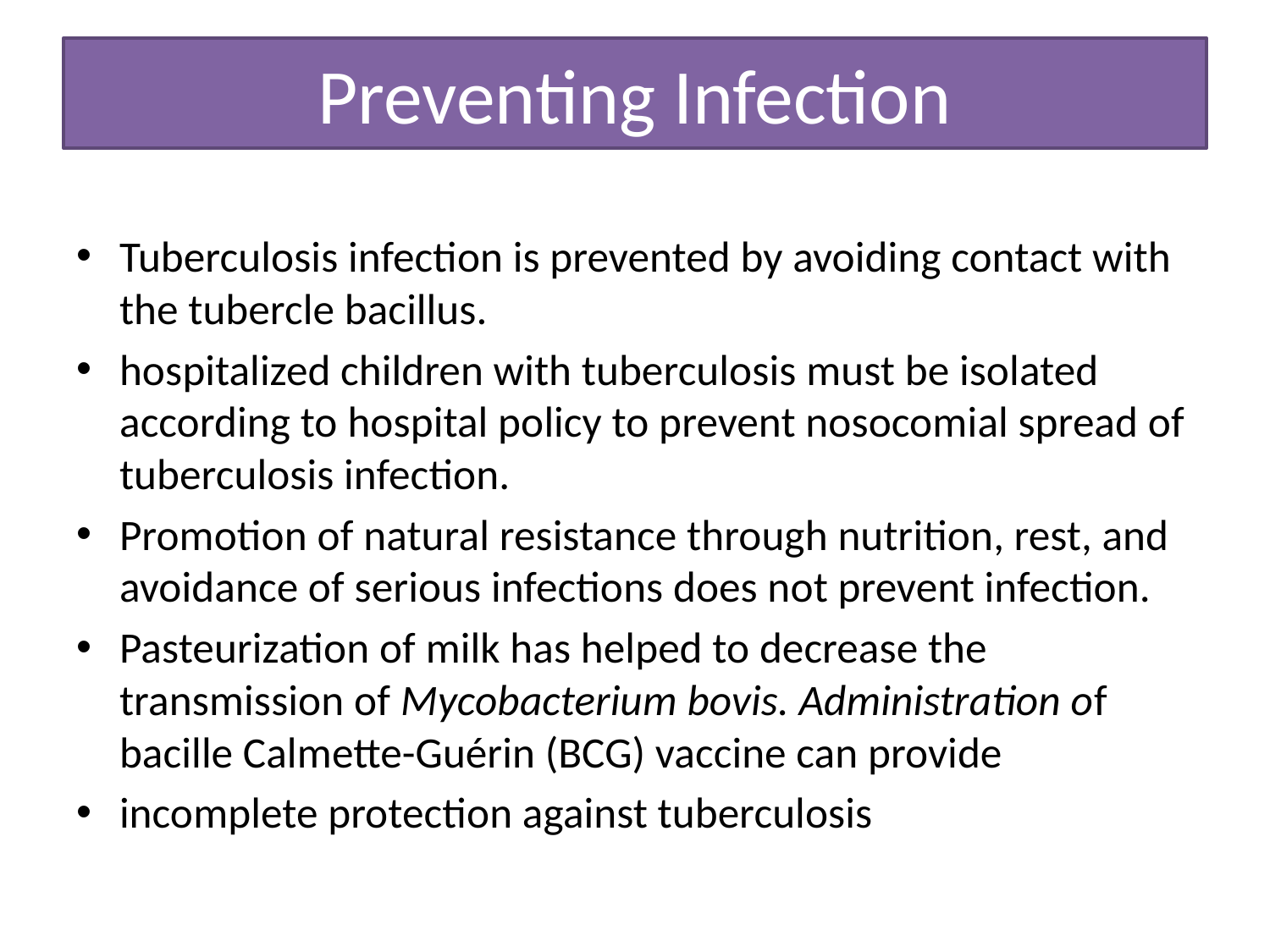

# Preventing Infection
Tuberculosis infection is prevented by avoiding contact with the tubercle bacillus.
hospitalized children with tuberculosis must be isolated according to hospital policy to prevent nosocomial spread of tuberculosis infection.
Promotion of natural resistance through nutrition, rest, and avoidance of serious infections does not prevent infection.
Pasteurization of milk has helped to decrease the transmission of Mycobacterium bovis. Administration of bacille Calmette-Guérin (BCG) vaccine can provide
incomplete protection against tuberculosis